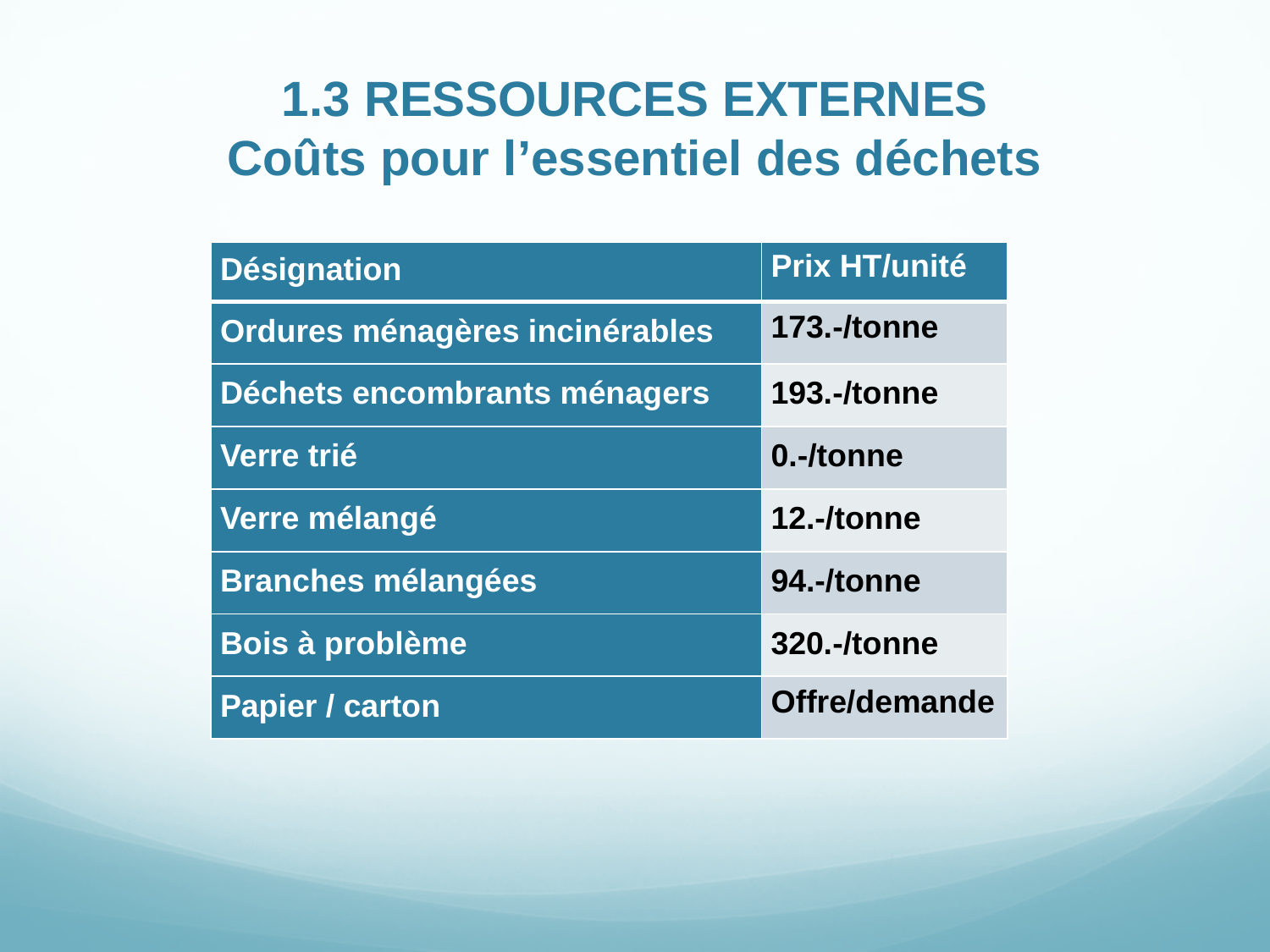

# 1.3 Ressources Externes Coûts pour l’essentiel des déchets
| Désignation | Prix HT/unité |
| --- | --- |
| Ordures ménagères incinérables | 173.-/tonne |
| Déchets encombrants ménagers | 193.-/tonne |
| Verre trié | 0.-/tonne |
| Verre mélangé | 12.-/tonne |
| Branches mélangées | 94.-/tonne |
| Bois à problème | 320.-/tonne |
| Papier / carton | Offre/demande |